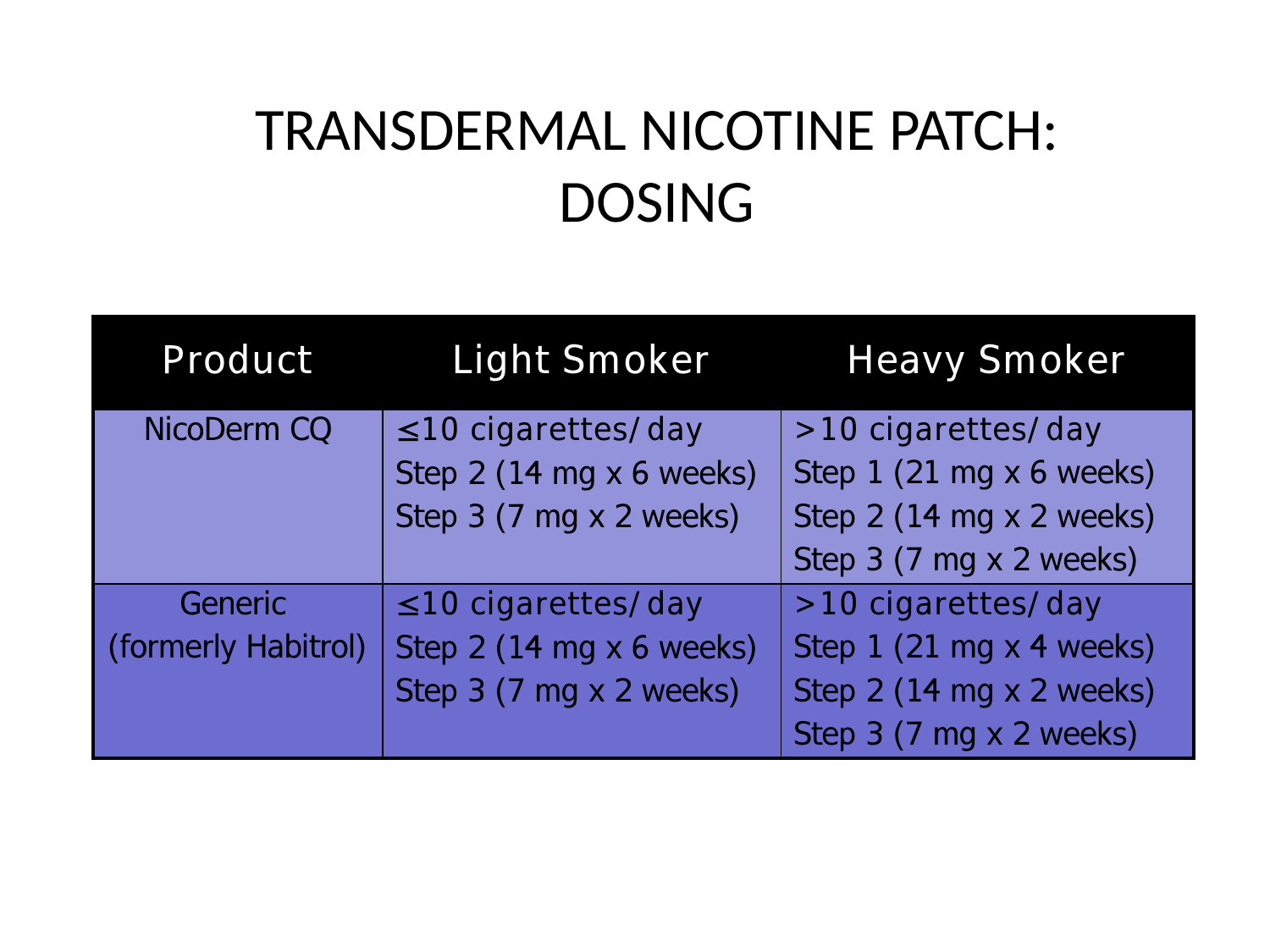

TRANSDERMAL NICOTINE PATCH: DOSING
| Product | Light Smoker | Heavy Smoker |
| --- | --- | --- |
| NicoDerm CQ | ≤10 cigarettes/day Step 2 (14 mg x 6 weeks) Step 3 (7 mg x 2 weeks) | >10 cigarettes/day Step 1 (21 mg x 6 weeks) Step 2 (14 mg x 2 weeks) Step 3 (7 mg x 2 weeks) |
| Generic (formerly Habitrol) | ≤10 cigarettes/day Step 2 (14 mg x 6 weeks) Step 3 (7 mg x 2 weeks) | >10 cigarettes/day Step 1 (21 mg x 4 weeks) Step 2 (14 mg x 2 weeks) Step 3 (7 mg x 2 weeks) |